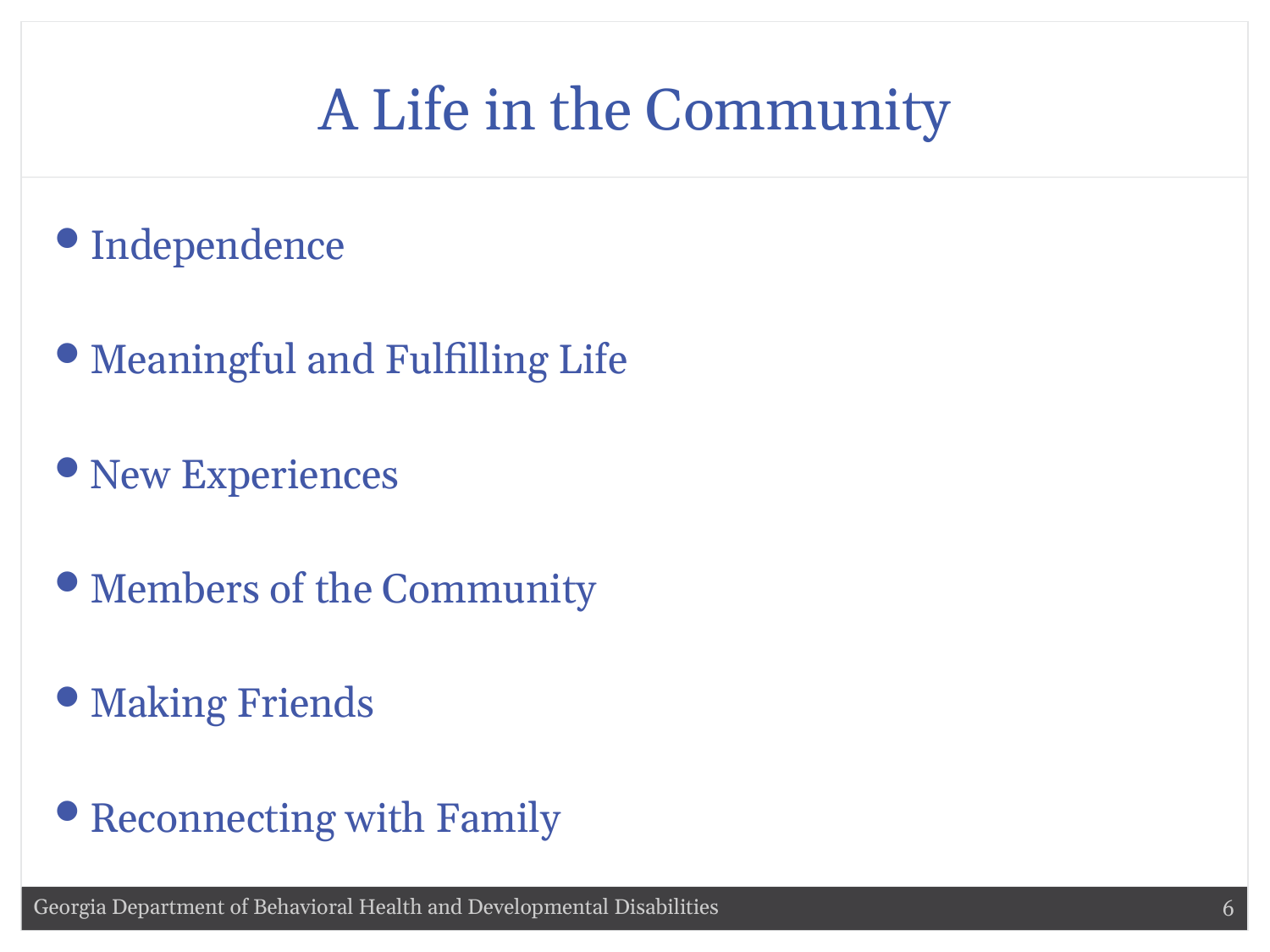

# A Life in the Community
Independence

Meaningful and Fulfilling Life

New Experiences

Members of the Community

Making Friends

Reconnecting with Family